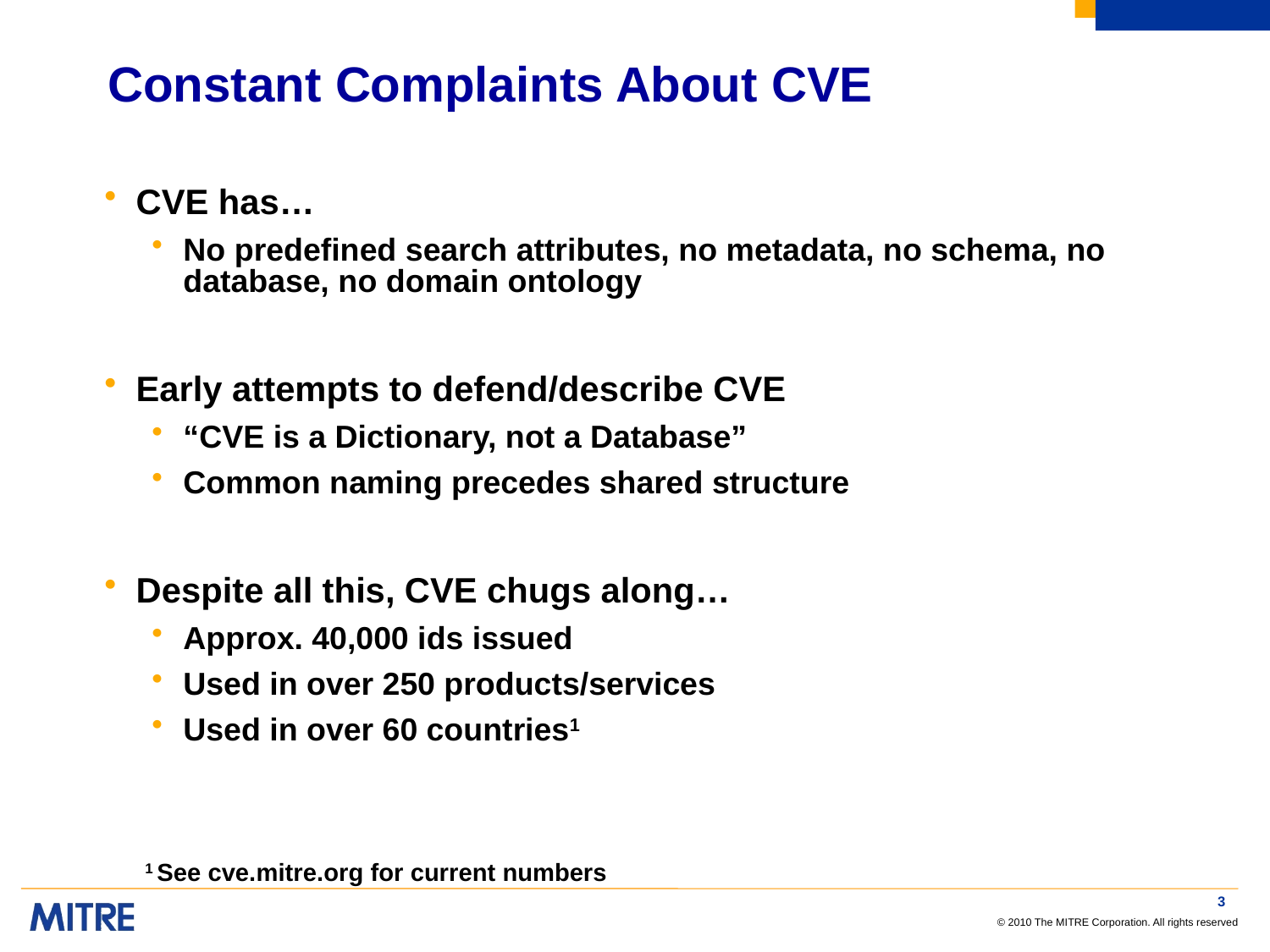

# Constant Complaints About CVE
CVE has…
No predefined search attributes, no metadata, no schema, no database, no domain ontology

Early attempts to defend/describe CVE
“CVE is a Dictionary, not a Database”
Common naming precedes shared structure

Despite all this, CVE chugs along…
Approx. 40,000 ids issued
Used in over 250 products/services
Used in over 60 countries1
1 See cve.mitre.org for current numbers
3